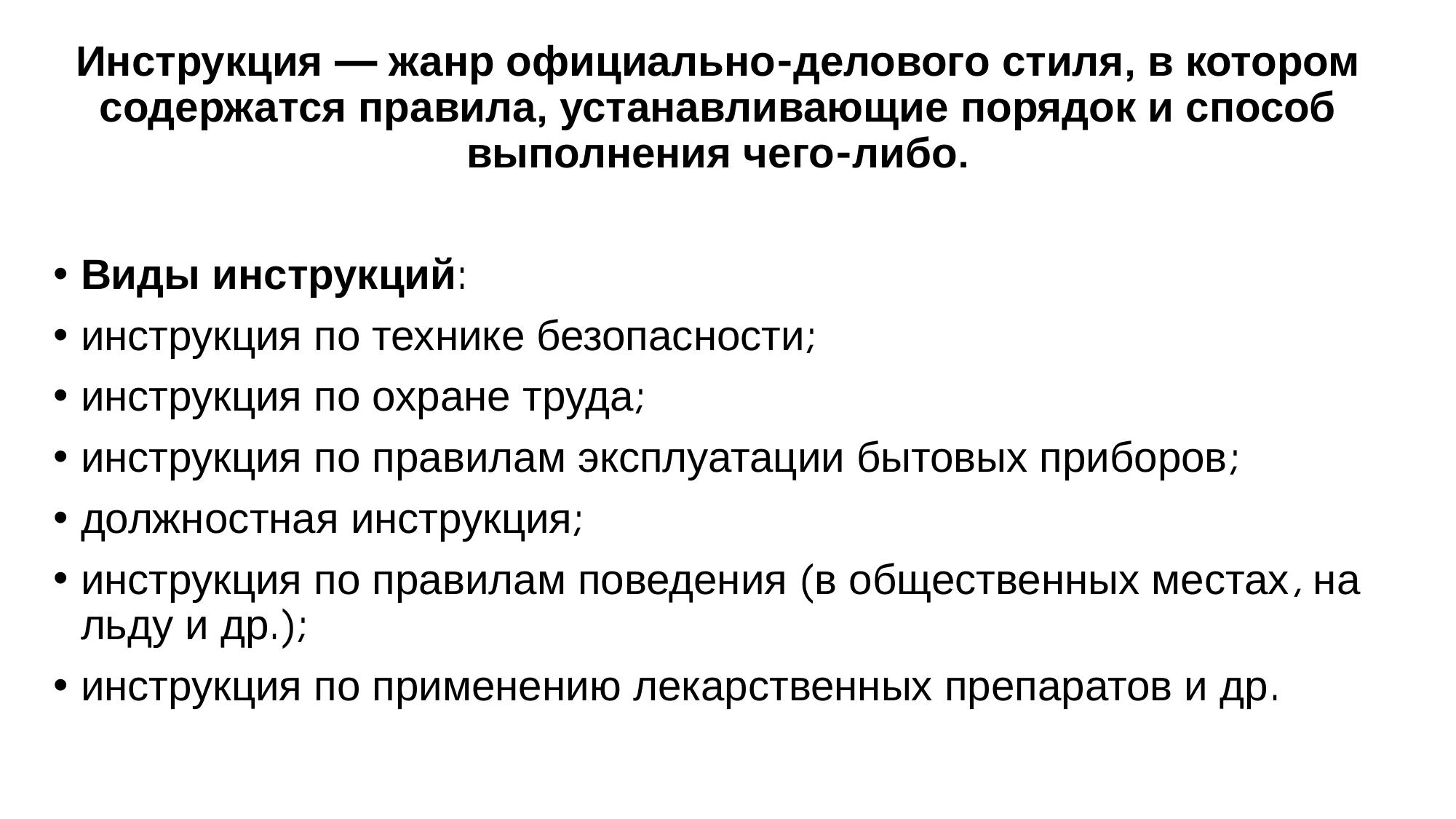

Инструкция — жанр официально-делового стиля, в котором содержатся правила, устанавливающие порядок и способ выполнения чего-либо.

Виды инструкций:
инструкция по технике безопасности;
инструкция по охране труда;
инструкция по правилам эксплуатации бытовых приборов;
должностная инструкция;
инструкция по правилам поведения (в общественных местах, на льду и др.);
инструкция по применению лекарственных препаратов и др.